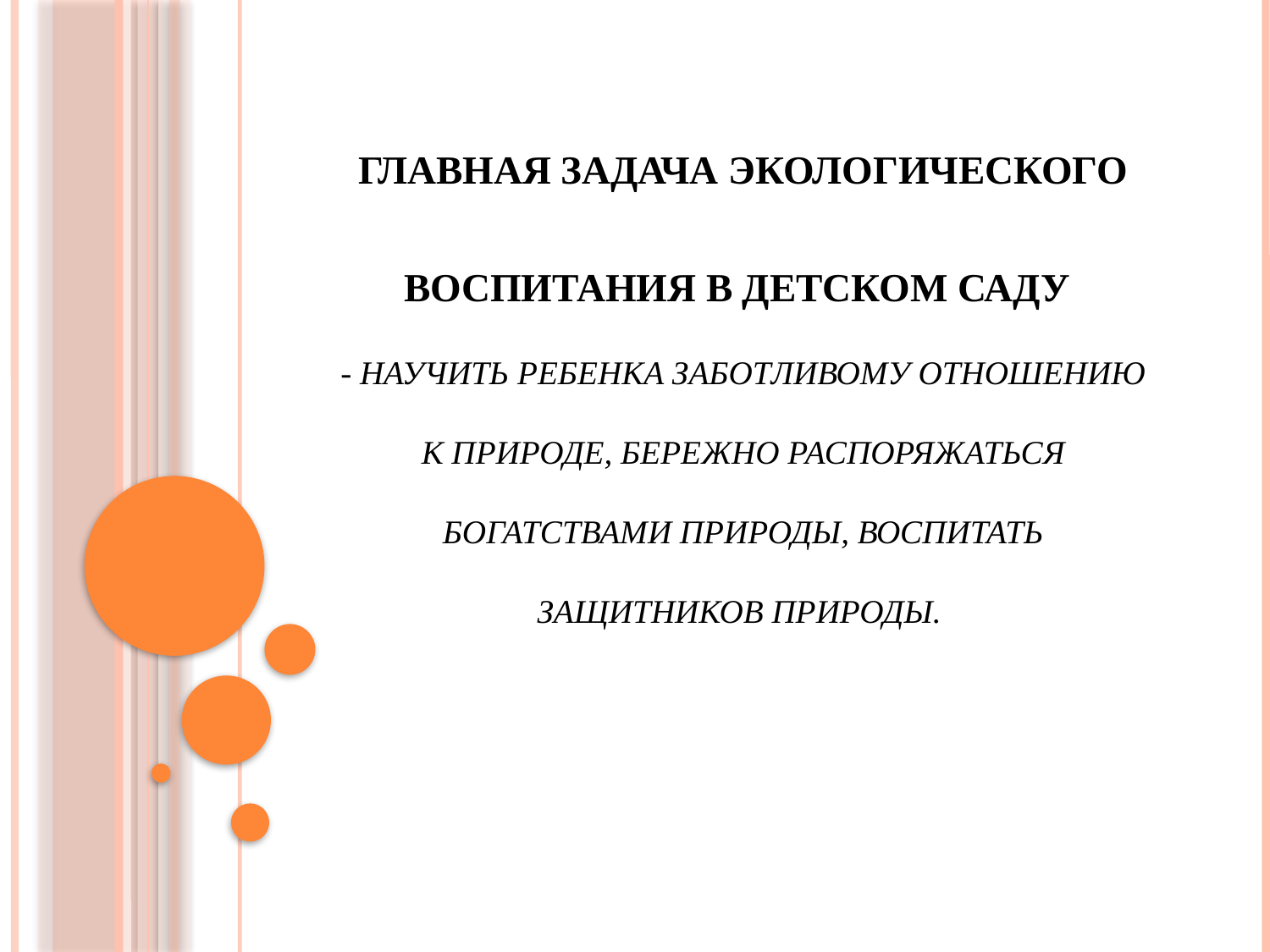

# Главная задача экологического воспитания в детском саду - научить ребенка заботливому отношению к природе, бережно распоряжаться богатствами природы, воспитать защитников природы.